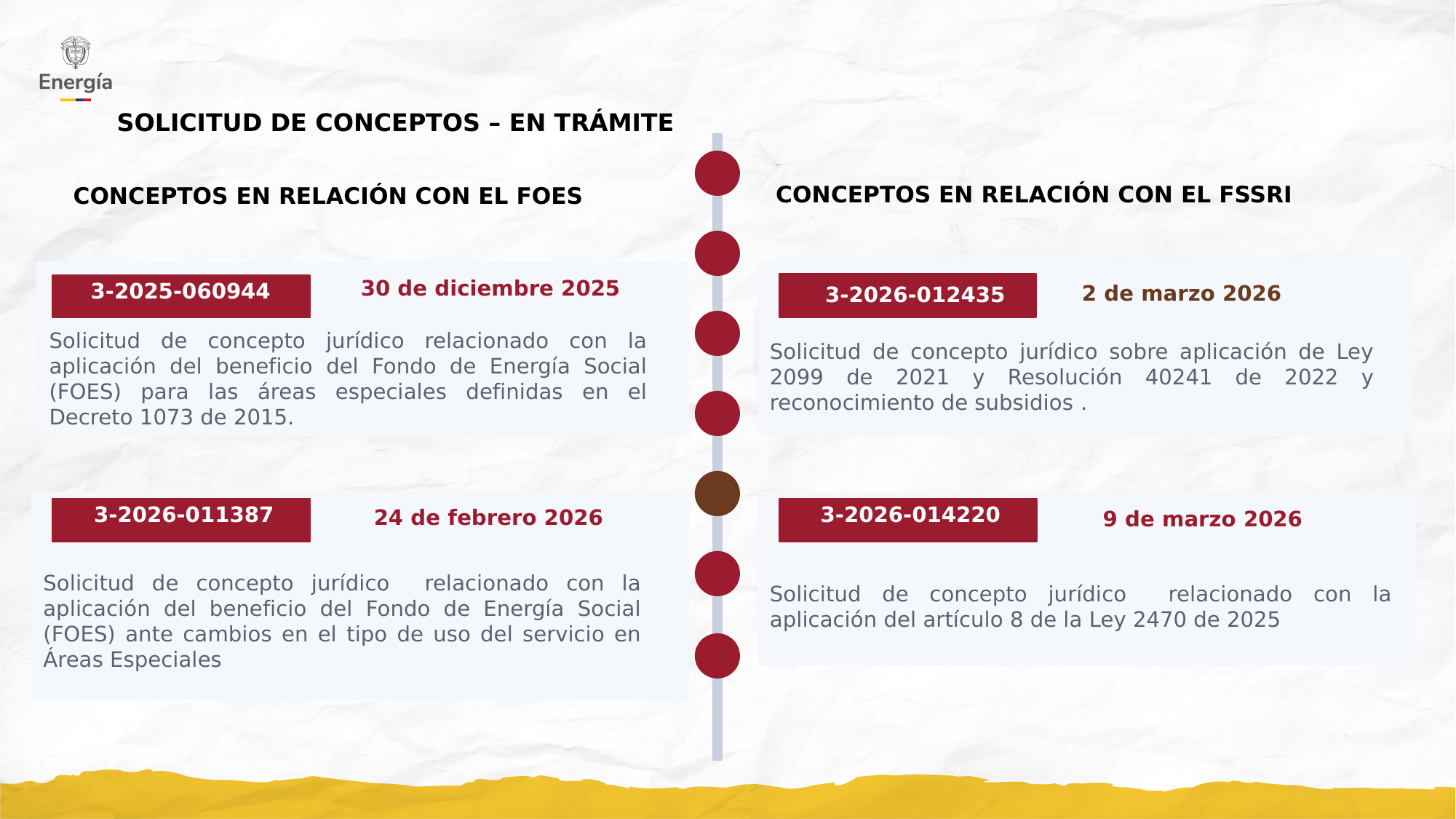

SOLICITUD DE CONCEPTOS – EN TRÁMITE

CONCEPTOS EN RELACIÓN CON EL FSSRI
CONCEPTOS EN RELACIÓN CON EL FOES

30 de diciembre 2025
3-2025-060944
3-2026-012435

2 de marzo 2026

Solicitud de concepto jurídico relacionado con la aplicación del beneficio del Fondo de Energía Social (FOES) para las áreas especiales definidas en el Decreto 1073 de 2015.
Solicitud de concepto jurídico sobre aplicación de Ley 2099 de 2021 y Resolución 40241 de 2022 y reconocimiento de subsidios .

3-2026-011387
3-2026-014220
24 de febrero 2026

9 de marzo 2026
Solicitud de concepto jurídico  relacionado con la aplicación del beneficio del Fondo de Energía Social (FOES) ante cambios en el tipo de uso del servicio en Áreas Especiales

Solicitud de concepto jurídico  relacionado con la aplicación del artículo 8 de la Ley 2470 de 2025